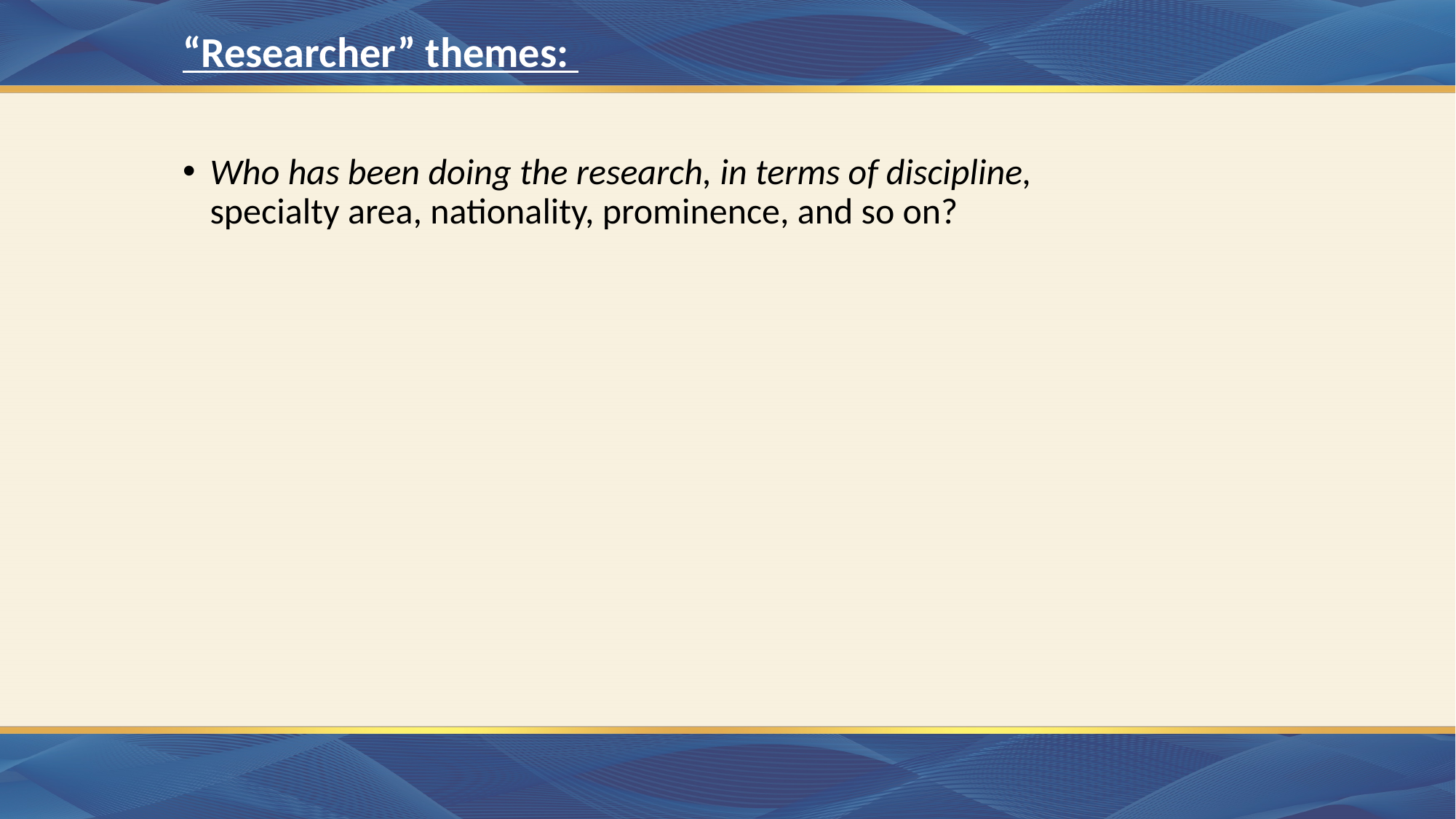

“Researcher” themes:

Who has been doing the research, in terms of discipline, specialty area, nationality, prominence, and so on?